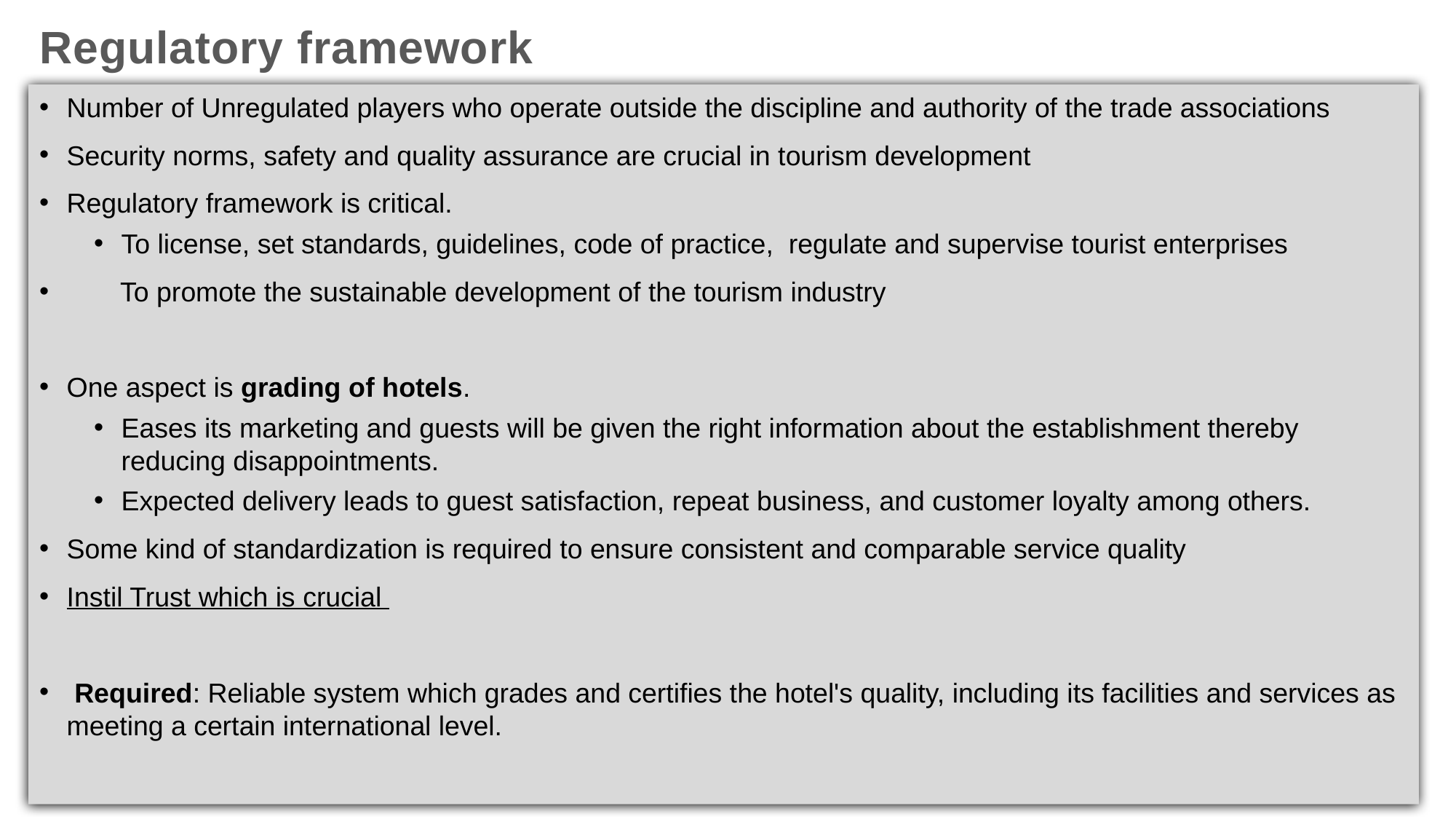

Regulatory framework
Number of Unregulated players who operate outside the discipline and authority of the trade associations
Security norms, safety and quality assurance are crucial in tourism development
Regulatory framework is critical.
To license, set standards, guidelines, code of practice,  regulate and supervise tourist enterprises
       To promote the sustainable development of the tourism industry

One aspect is grading of hotels.
Eases its marketing and guests will be given the right information about the establishment thereby reducing disappointments.
Expected delivery leads to guest satisfaction, repeat business, and customer loyalty among others.
Some kind of standardization is required to ensure consistent and comparable service quality
Instil Trust which is crucial

 Required: Reliable system which grades and certifies the hotel's quality, including its facilities and services as meeting a certain international level.